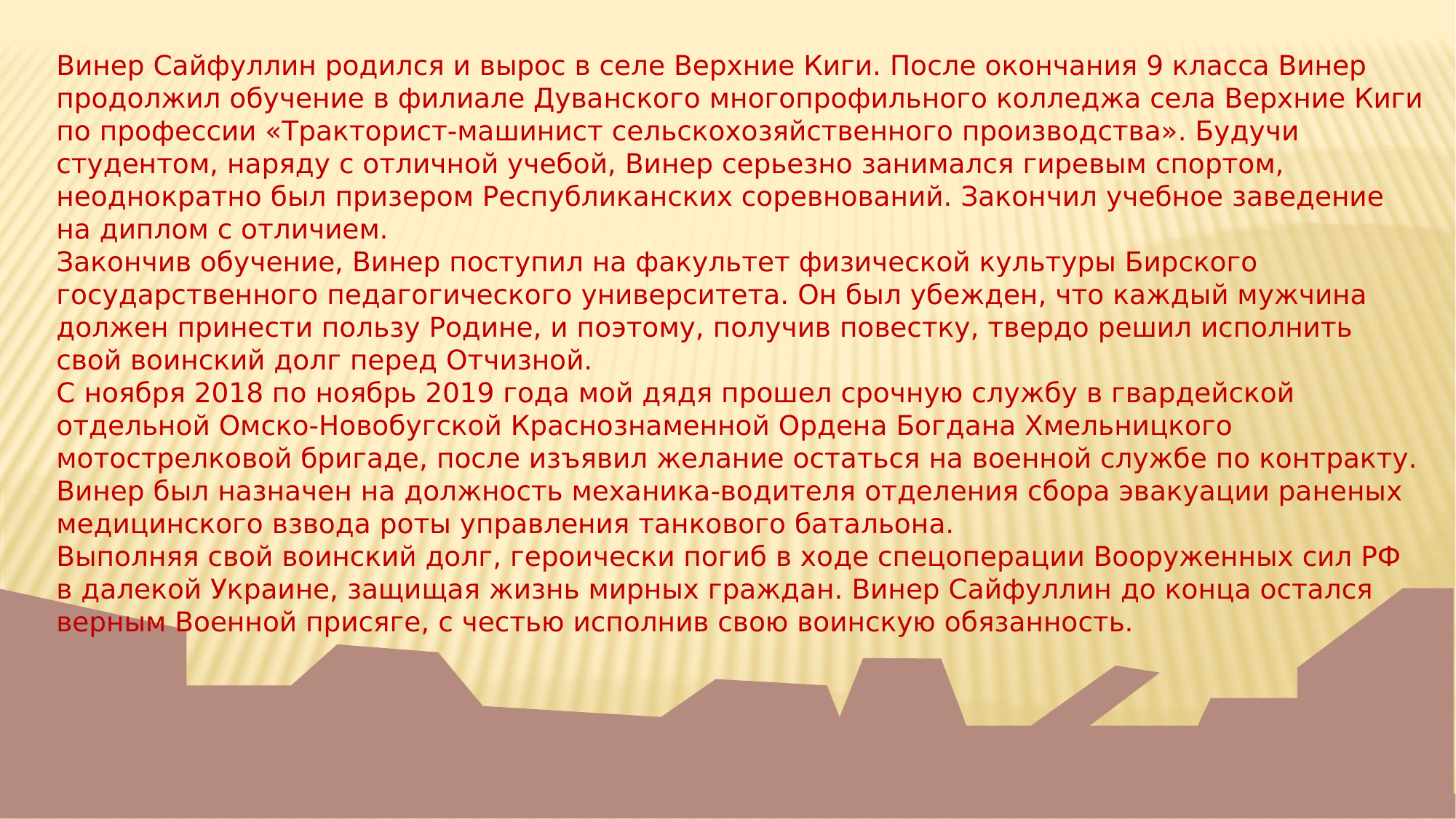

Винер Сайфуллин родился и вырос в селе Верхние Киги. После окончания 9 класса Винер продолжил обучение в филиале Дуванского многопрофильного колледжа села Верхние Киги по профессии «Тракторист-машинист сельскохозяйственного производства». Будучи студентом, наряду с отличной учебой, Винер серьезно занимался гиревым спортом, неоднократно был призером Республиканских соревнований. Закончил учебное заведение на диплом с отличием.
Закончив обучение, Винер поступил на факультет физической культуры Бирского государственного педагогического университета. Он был убежден, что каждый мужчина должен принести пользу Родине, и поэтому, получив повестку, твердо решил исполнить свой воинский долг перед Отчизной.
С ноября 2018 по ноябрь 2019 года мой дядя прошел срочную службу в гвардейской отдельной Омско-Новобугской Краснознаменной Ордена Богдана Хмельницкого мотострелковой бригаде, после изъявил желание остаться на военной службе по контракту. Винер был назначен на должность механика-водителя отделения сбора эвакуации раненых медицинского взвода роты управления танкового батальона.
Выполняя свой воинский долг, героически погиб в ходе спецоперации Вооруженных сил РФ в далекой Украине, защищая жизнь мирных граждан. Винер Сайфуллин до конца остался верным Военной присяге, с честью исполнив свою воинскую обязанность.